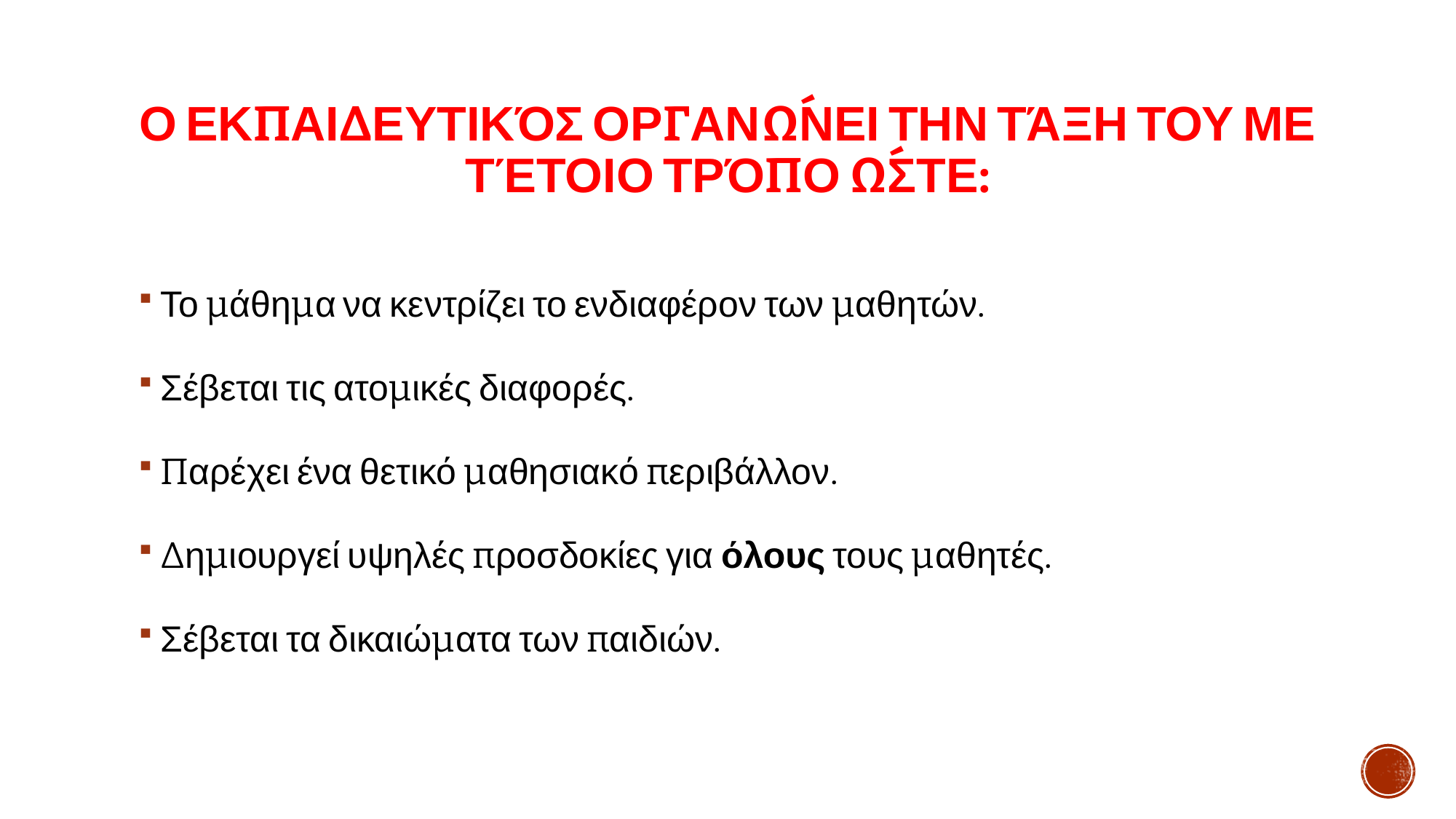

# Ο εκπαιδευτικός οργανώνει την τάξη του με τέτοιο τρόπο ώστε:
Το μάθημα να κεντρίζει το ενδιαφέρον των μαθητών.
Σέβεται τις ατομικές διαφορές.
Παρέχει ένα θετικό μαθησιακό περιβάλλον.
Δημιουργεί υψηλές προσδοκίες για όλους τους μαθητές.
Σέβεται τα δικαιώματα των παιδιών.